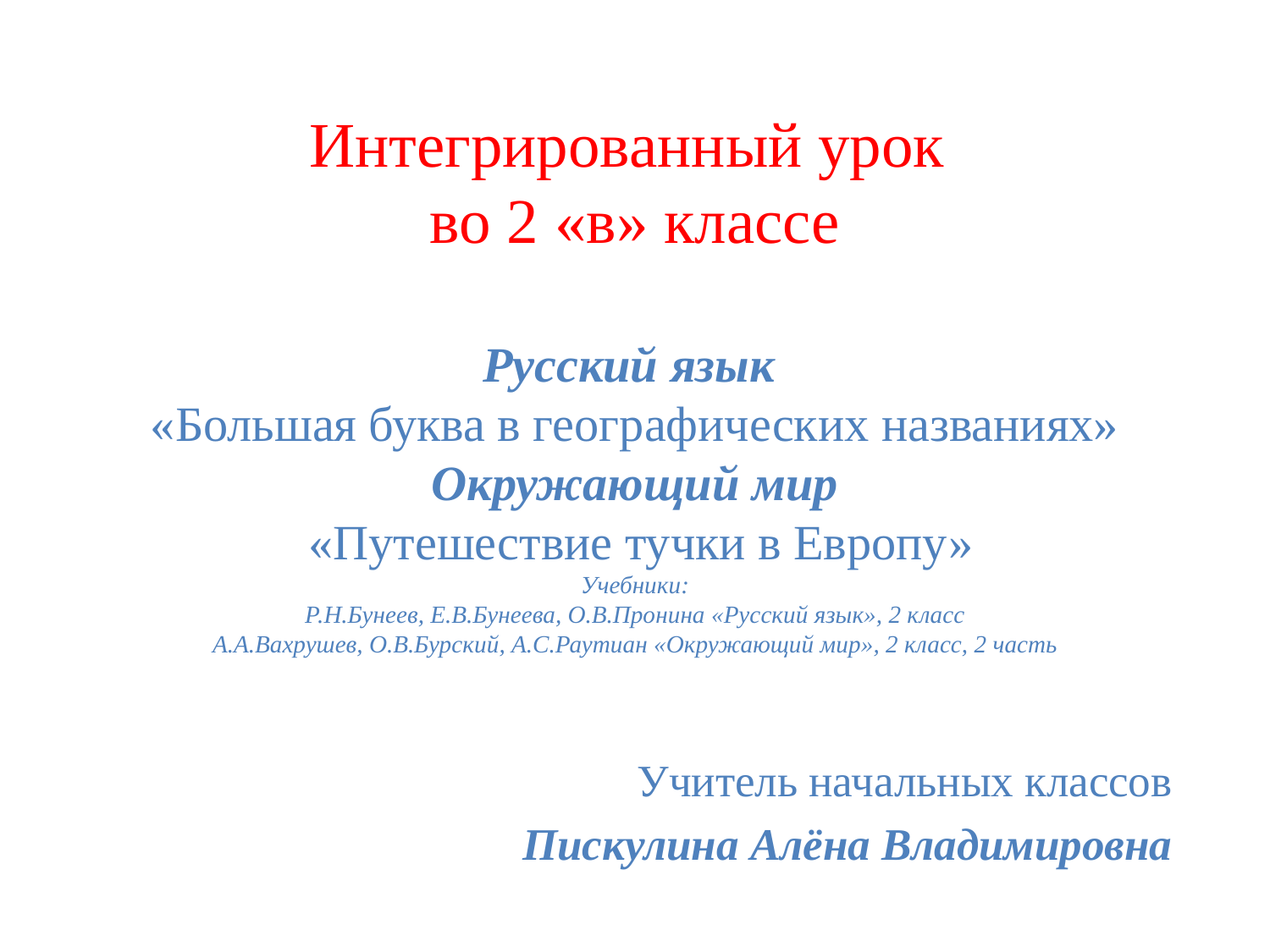

# Интегрированный урок во 2 «в» классе Русский язык «Большая буква в географических названиях» Окружающий мир «Путешествие тучки в Европу» Учебники: Р.Н.Бунеев, Е.В.Бунеева, О.В.Пронина «Русский язык», 2 класс А.А.Вахрушев, О.В.Бурский, А.С.Раутиан «Окружающий мир», 2 класс, 2 часть
Учитель начальных классов
 Пискулина Алёна Владимировна